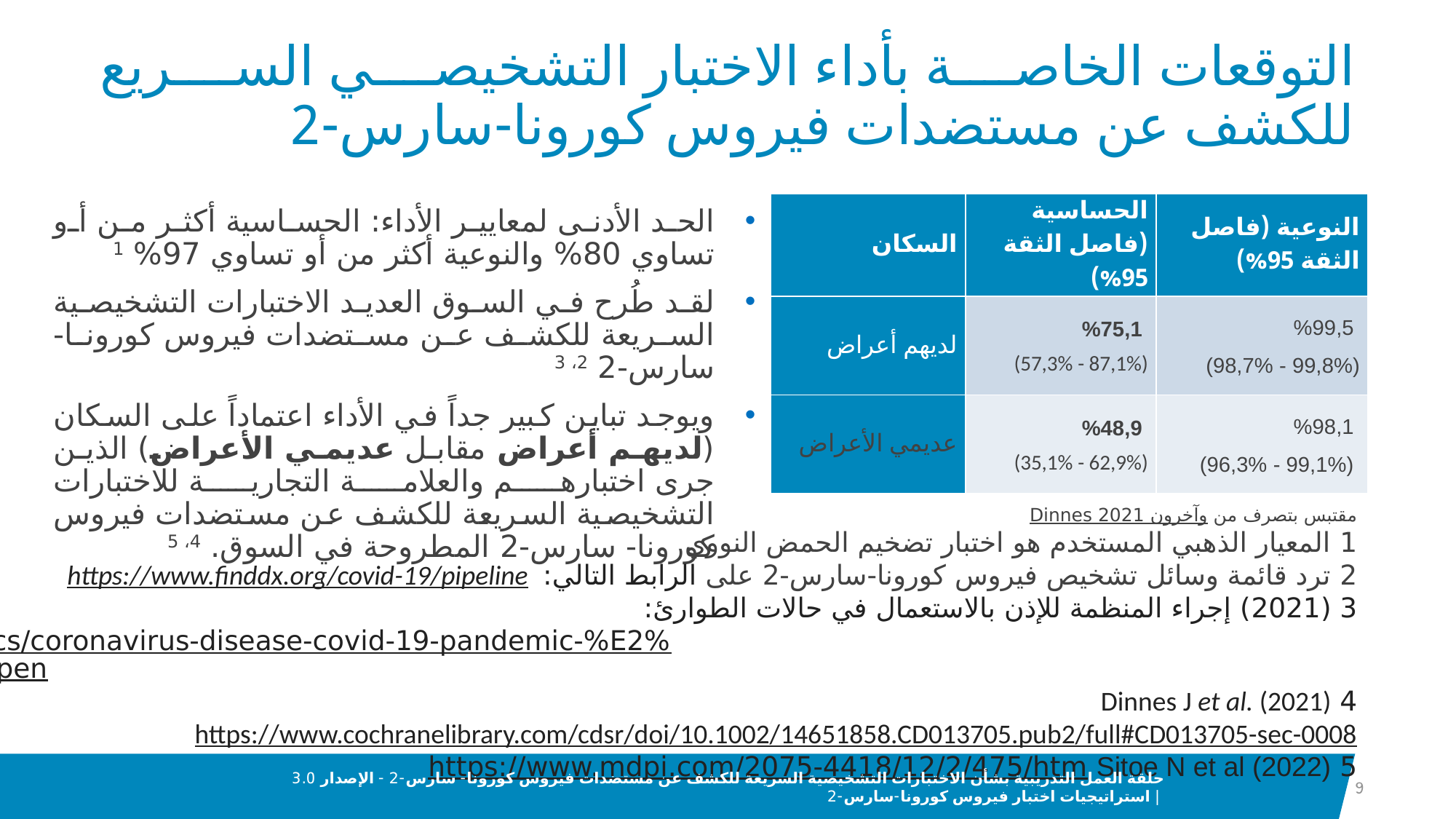

# التوقعات الخاصة بأداء الاختبار التشخيصي السريع للكشف عن مستضدات فيروس كورونا-سارس-2
| السكان | الحساسية (فاصل الثقة 95%) | النوعية (فاصل الثقة 95%) |
| --- | --- | --- |
| لديهم أعراض | %75,1 (57,3% - 87,1%) | %99,5 (98,7% - 99,8%) |
| عديمي الأعراض | %48,9 (35,1% - 62,9%) | %98,1 (96,3% - 99,1%) |
الحد الأدنى لمعايير الأداء: الحساسية أكثر من أو تساوي 80% والنوعية أكثر من أو تساوي 97% 1
لقد طُرح في السوق العديد الاختبارات التشخيصية السريعة للكشف عن مستضدات فيروس كورونا- سارس-2 2، 3
ويوجد تباين كبير جداً في الأداء اعتماداً على السكان (لديهم أعراض مقابل عديمي الأعراض) الذين جرى اختبارهم والعلامة التجارية للاختبارات التشخيصية السريعة للكشف عن مستضدات فيروس كورونا- سارس-2 المطروحة في السوق. 4، 5

مقتبس بتصرف من Dinnes وآخرون 2021
1 المعيار الذهبي المستخدم هو اختبار تضخيم الحمض النووي
2 ترد قائمة وسائل تشخيص فيروس كورونا-سارس-2 على الرابط التالي:  https://www.finddx.org/covid-19/pipeline
3 (2021) إجراء المنظمة للإذن بالاستعمال في حالات الطوارئ: https://extranet.who.int/pqweb/vitro-diagnostics/coronavirus-disease-covid-19-pandemic-%E2%80%94-emergency-use-listing-procedure-eul-open
4 Dinnes J et al. (2021) https://www.cochranelibrary.com/cdsr/doi/10.1002/14651858.CD013705.pub2/full#CD013705-sec-0008
5 Sitoe N et al (2022) https://www.mdpi.com/2075-4418/12/2/475/htm

9
حلقة العمل التدريبية بشأن الاختبارات التشخيصية السريعة للكشف عن مستضدات فيروس كورونا- سارس-2 - الإصدار 3.0 | استراتيجيات اختبار فيروس كورونا-سارس-2